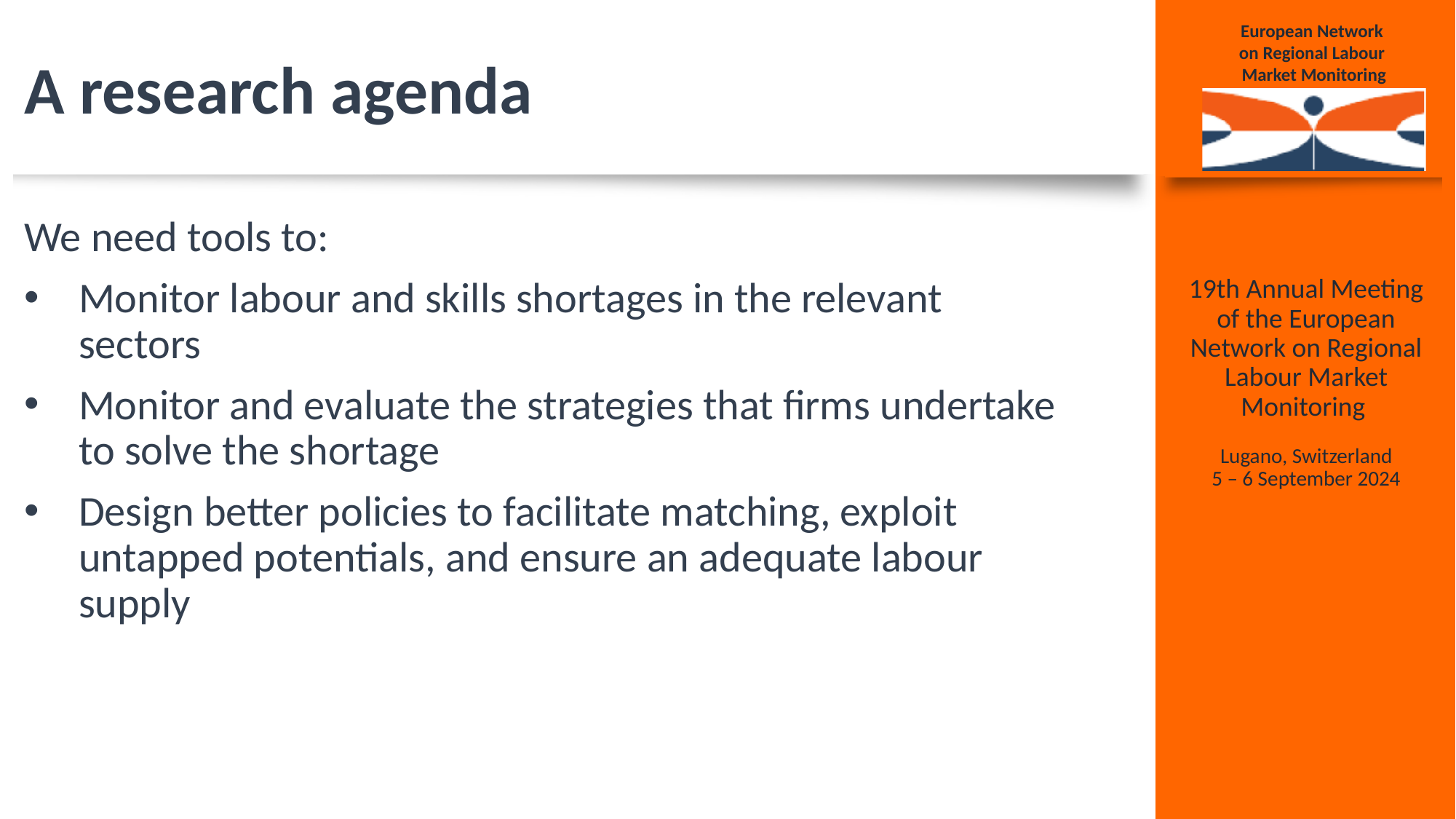

# A research agenda
We need tools to:
Monitor labour and skills shortages in the relevant sectors
Monitor and evaluate the strategies that firms undertake to solve the shortage
Design better policies to facilitate matching, exploit untapped potentials, and ensure an adequate labour supply